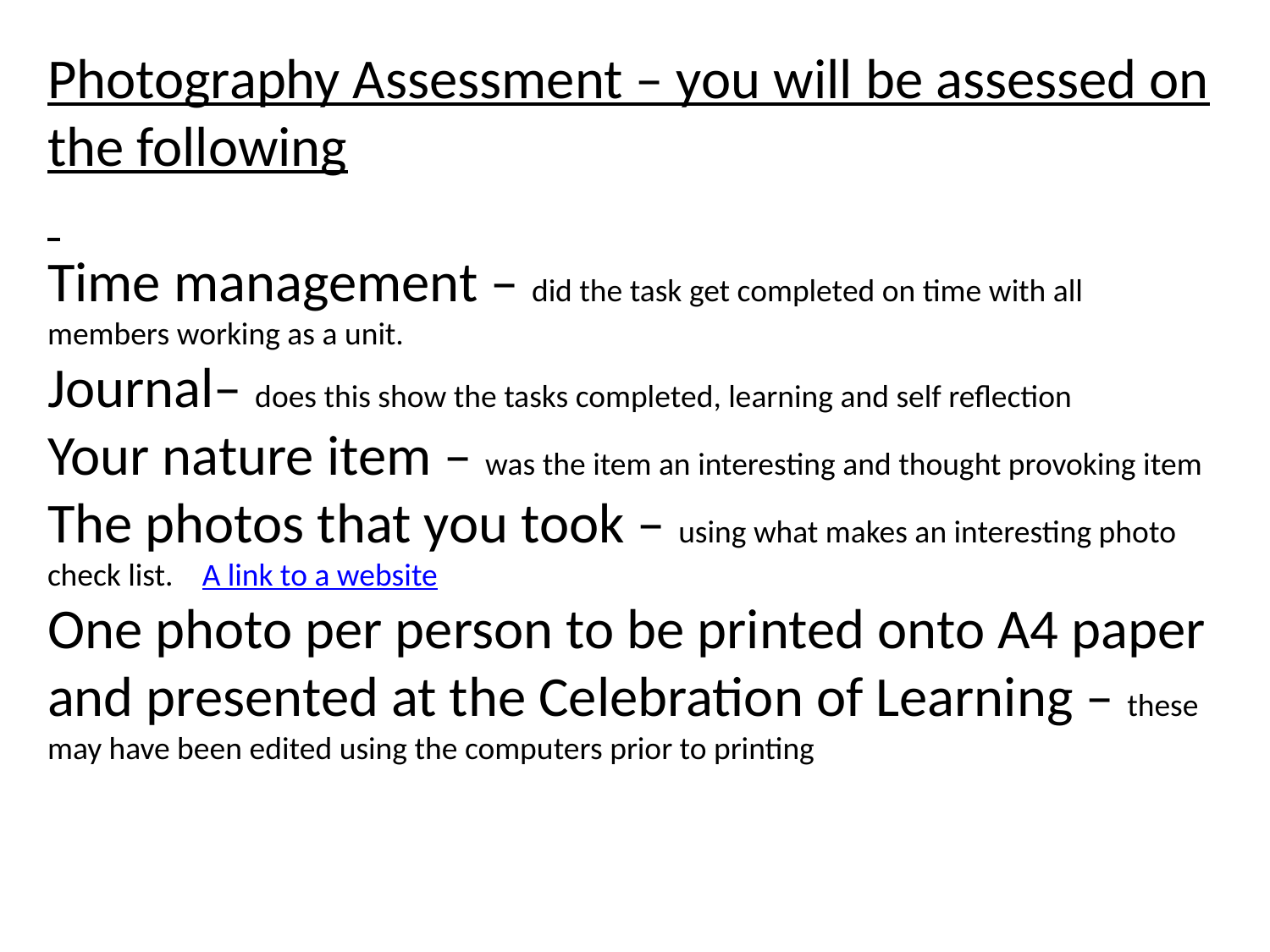

Photography Assessment – you will be assessed on the following

Time management – did the task get completed on time with all members working as a unit.
Journal– does this show the tasks completed, learning and self reflection
Your nature item – was the item an interesting and thought provoking item
The photos that you took – using what makes an interesting photo check list.    A link to a website
One photo per person to be printed onto A4 paper and presented at the Celebration of Learning – these may have been edited using the computers prior to printing